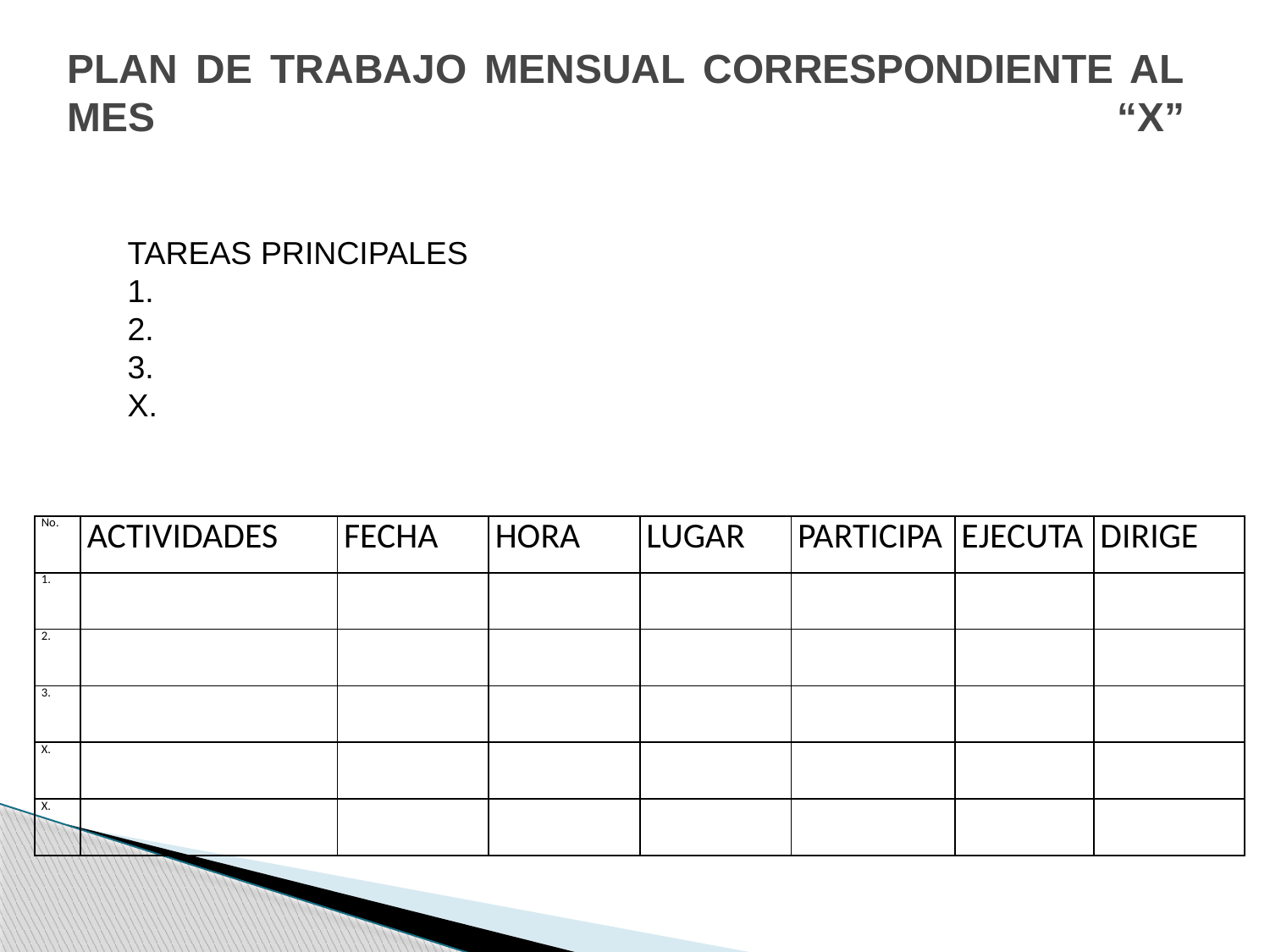

# PLAN DE TRABAJO MENSUAL CORRESPONDIENTE AL MES “X”
TAREAS PRINCIPALES
1.
2.
3.
X.
| No. | ACTIVIDADES | FECHA | HORA | LUGAR | PARTICIPA | EJECUTA | DIRIGE |
| --- | --- | --- | --- | --- | --- | --- | --- |
| 1. |  |  |  |  |  |  |  |
| 2. |  |  |  |  |  |  |  |
| 3. |  |  |  |  |  |  |  |
| X. |  |  |  |  |  |  |  |
| X. |  |  |  |  |  |  |  |